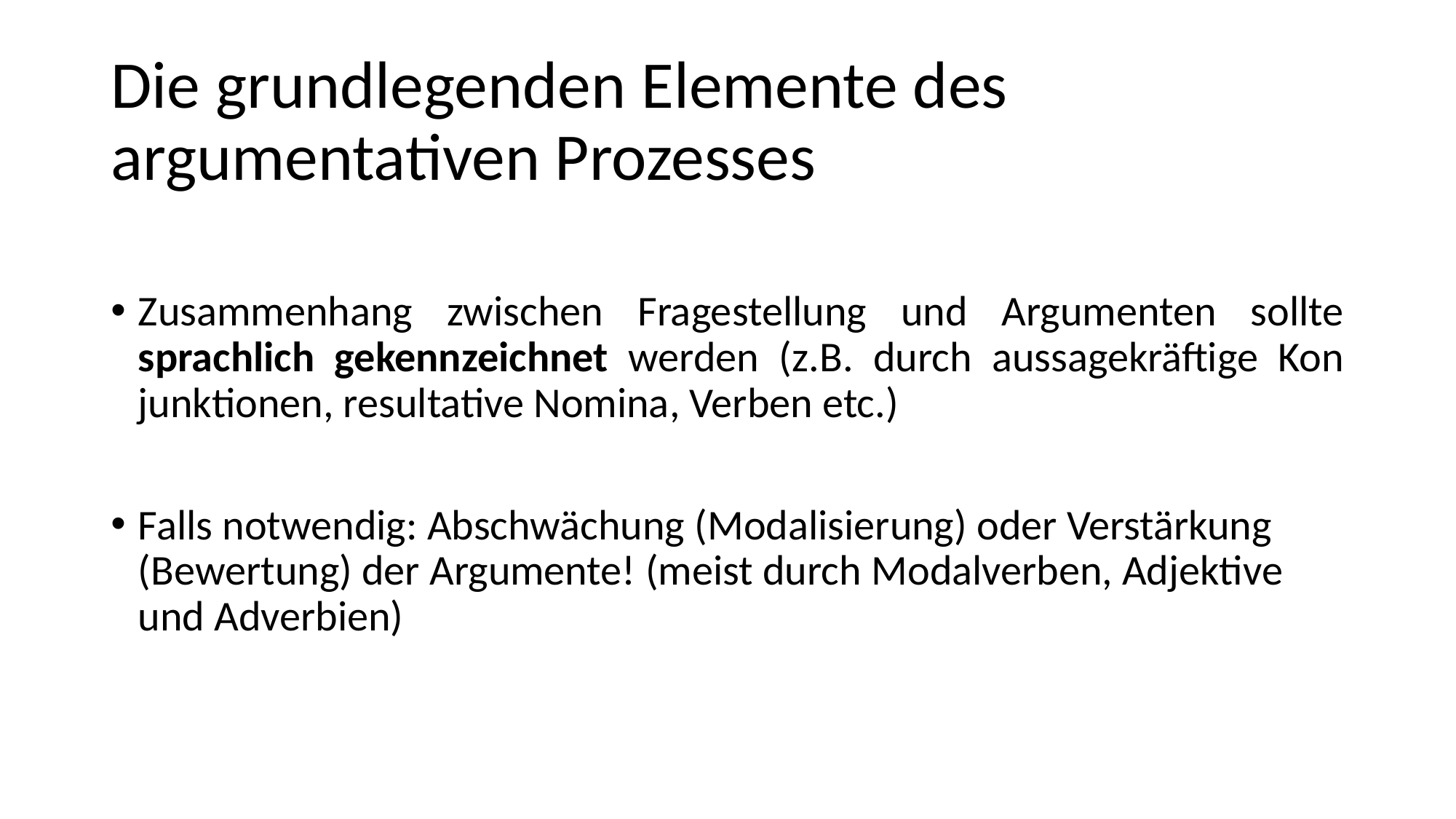

# Die grundlegenden Elemente des argumentativen Prozesses

Zusammenhang zwischen Fragestellung und Argumenten sollte sprachlich gekennzeichnet werden (z.B. durch aussagekräftige Kon­junktionen, resultative Nomina, Verben etc.)

Falls notwendig: Abschwächung (Modalisierung) oder Verstärkung (Bewertung) der Argumente! (meist durch Modalverben, Adjektive und Adverbien)